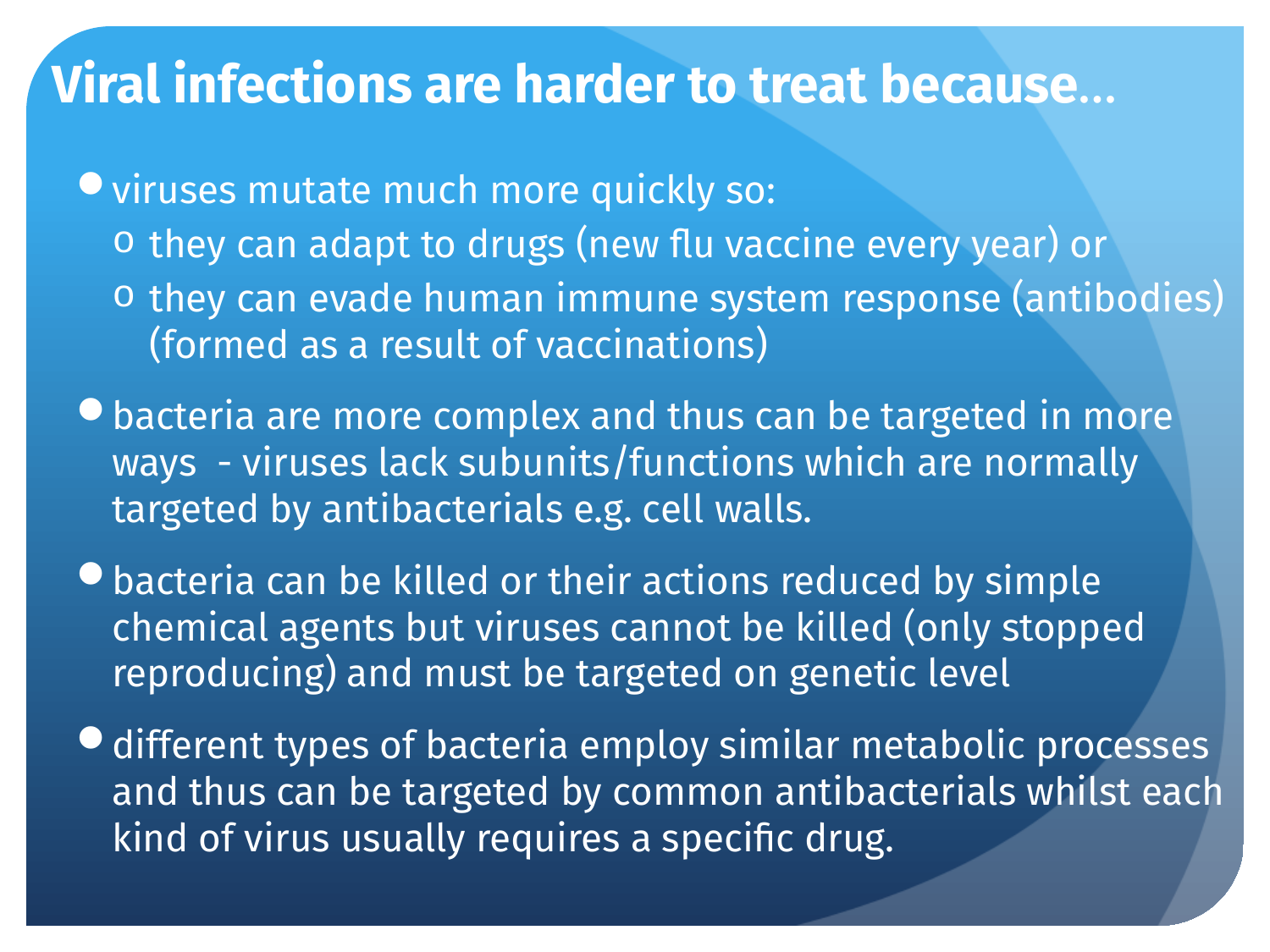

# Viral infections are harder to treat because…
viruses mutate much more quickly so:
they can adapt to drugs (new flu vaccine every year) or
they can evade human immune system response (antibodies)(formed as a result of vaccinations)
bacteria are more complex and thus can be targeted in more ways  - viruses lack subunits/functions which are normally targeted by antibacterials e.g. cell walls.
bacteria can be killed or their actions reduced by simple chemical agents but viruses cannot be killed (only stopped reproducing) and must be targeted on genetic level
different types of bacteria employ similar metabolic processes and thus can be targeted by common antibacterials whilst each kind of virus usually requires a specific drug.